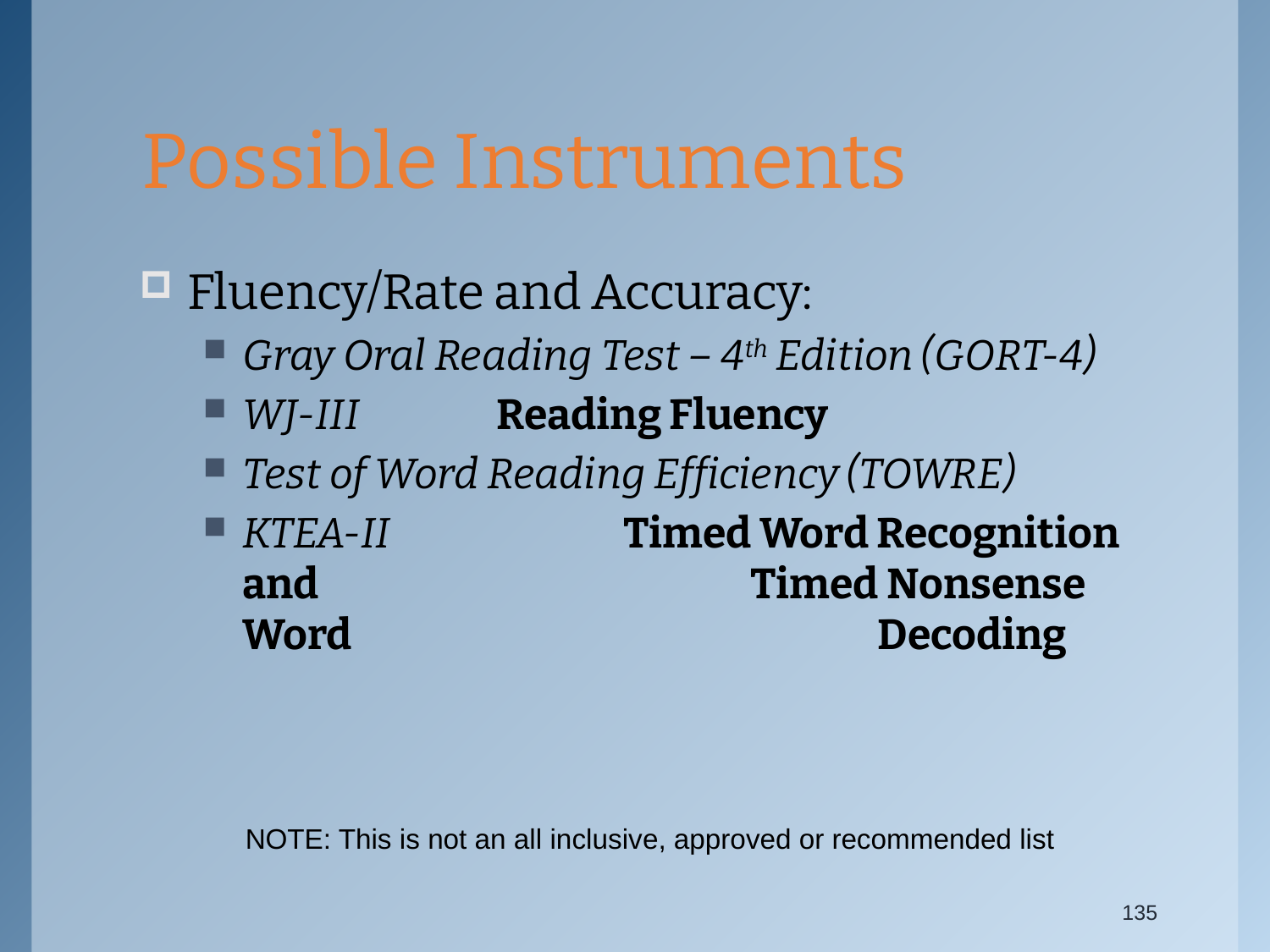

Possible Instruments
Fluency/Rate and Accuracy:
Gray Oral Reading Test – 4th Edition (GORT-4)
WJ-III		Reading Fluency
Test of Word Reading Efficiency (TOWRE)
KTEA-II		Timed Word Recognition and 				Timed Nonsense Word 					Decoding
NOTE: This is not an all inclusive, approved or recommended list

135